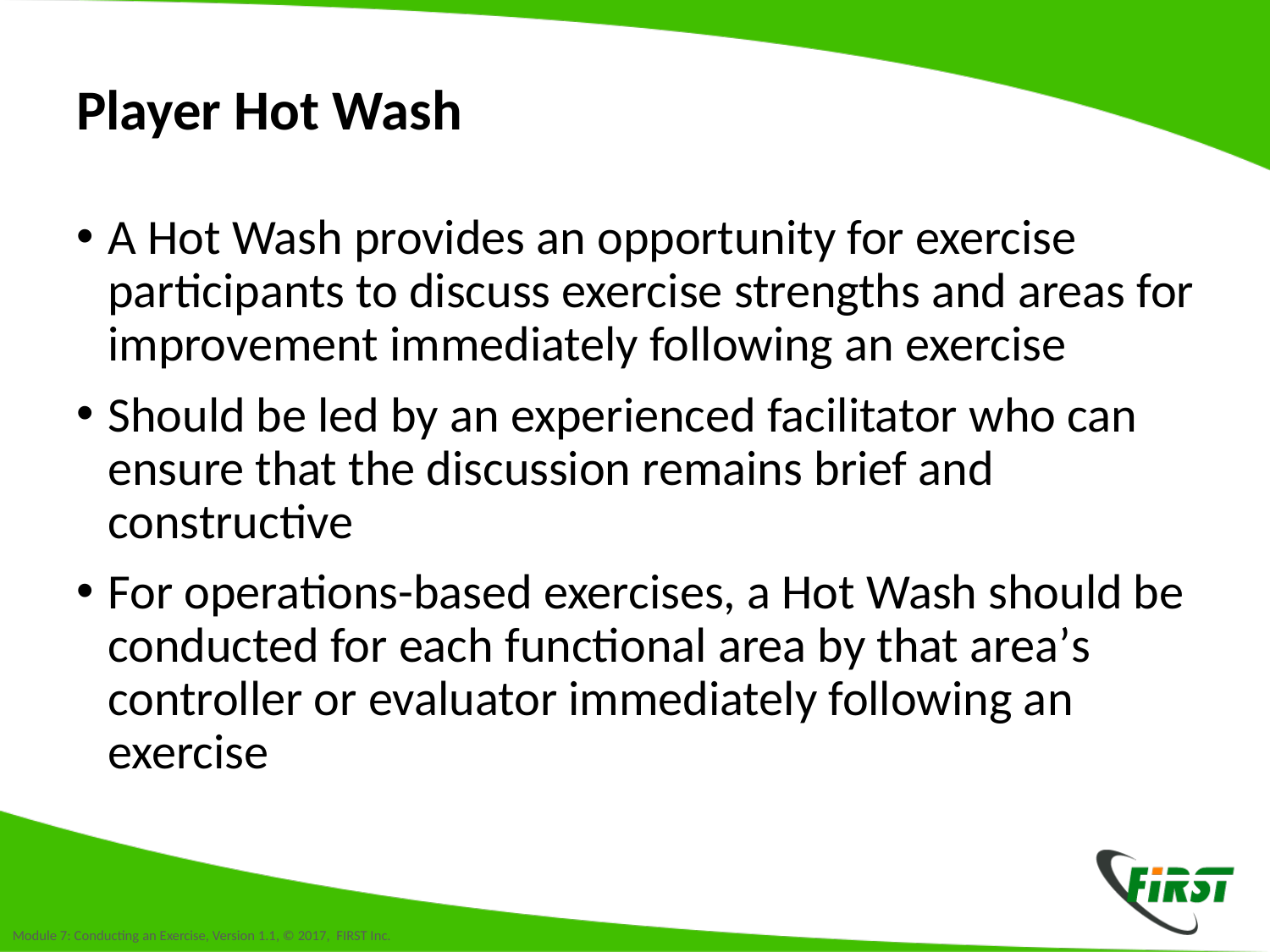

# Player Hot Wash
A Hot Wash provides an opportunity for exercise participants to discuss exercise strengths and areas for improvement immediately following an exercise
Should be led by an experienced facilitator who can ensure that the discussion remains brief and constructive
For operations-based exercises, a Hot Wash should be conducted for each functional area by that area’s controller or evaluator immediately following an exercise